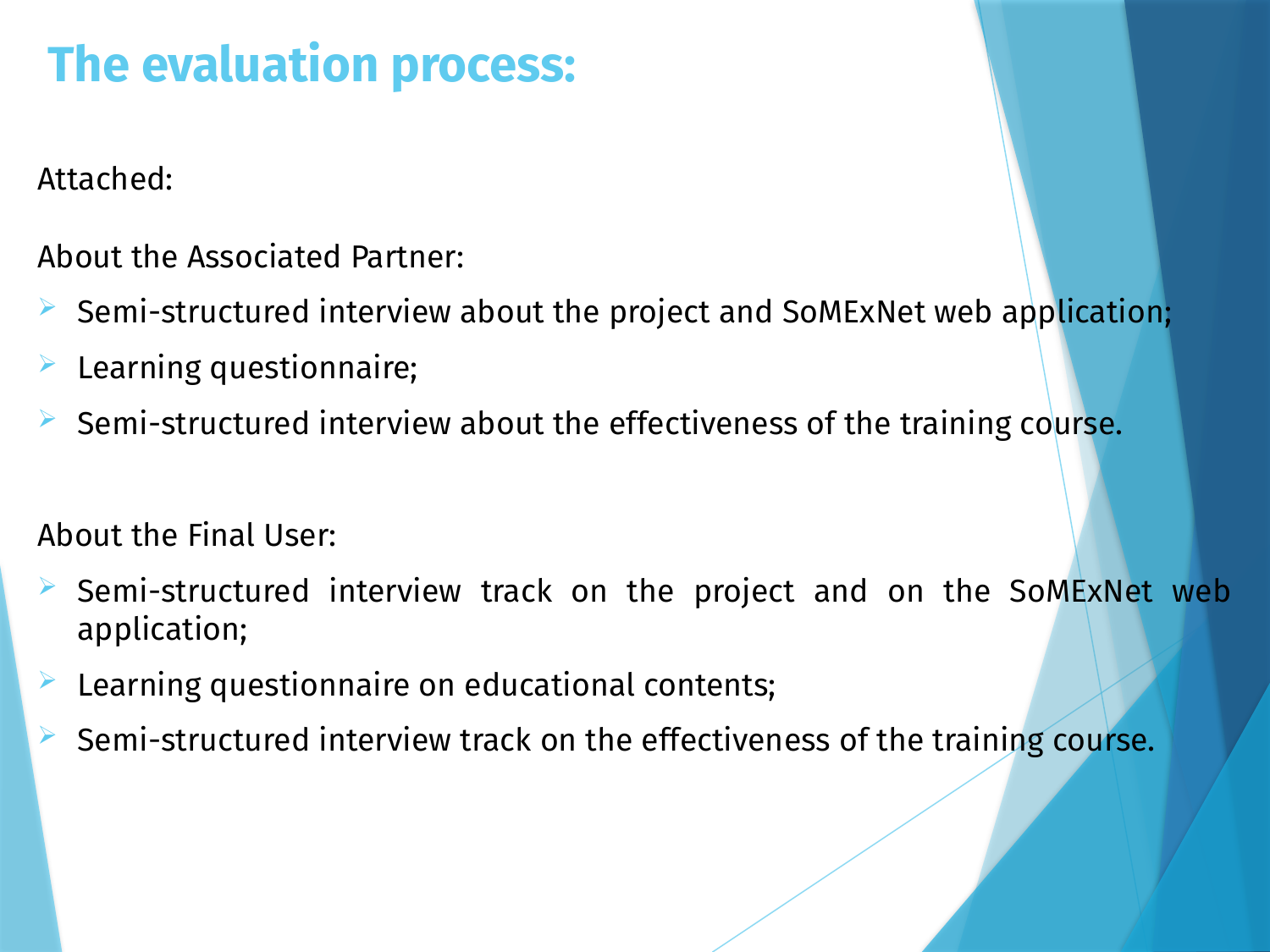

The evaluation process:

Attached:

About the Associated Partner:
Semi-structured interview about the project and SoMExNet web application;
Learning questionnaire;
Semi-structured interview about the effectiveness of the training course.

About the Final User:
Semi-structured interview track on the project and on the SoMExNet web application;
Learning questionnaire on educational contents;
Semi-structured interview track on the effectiveness of the training course.